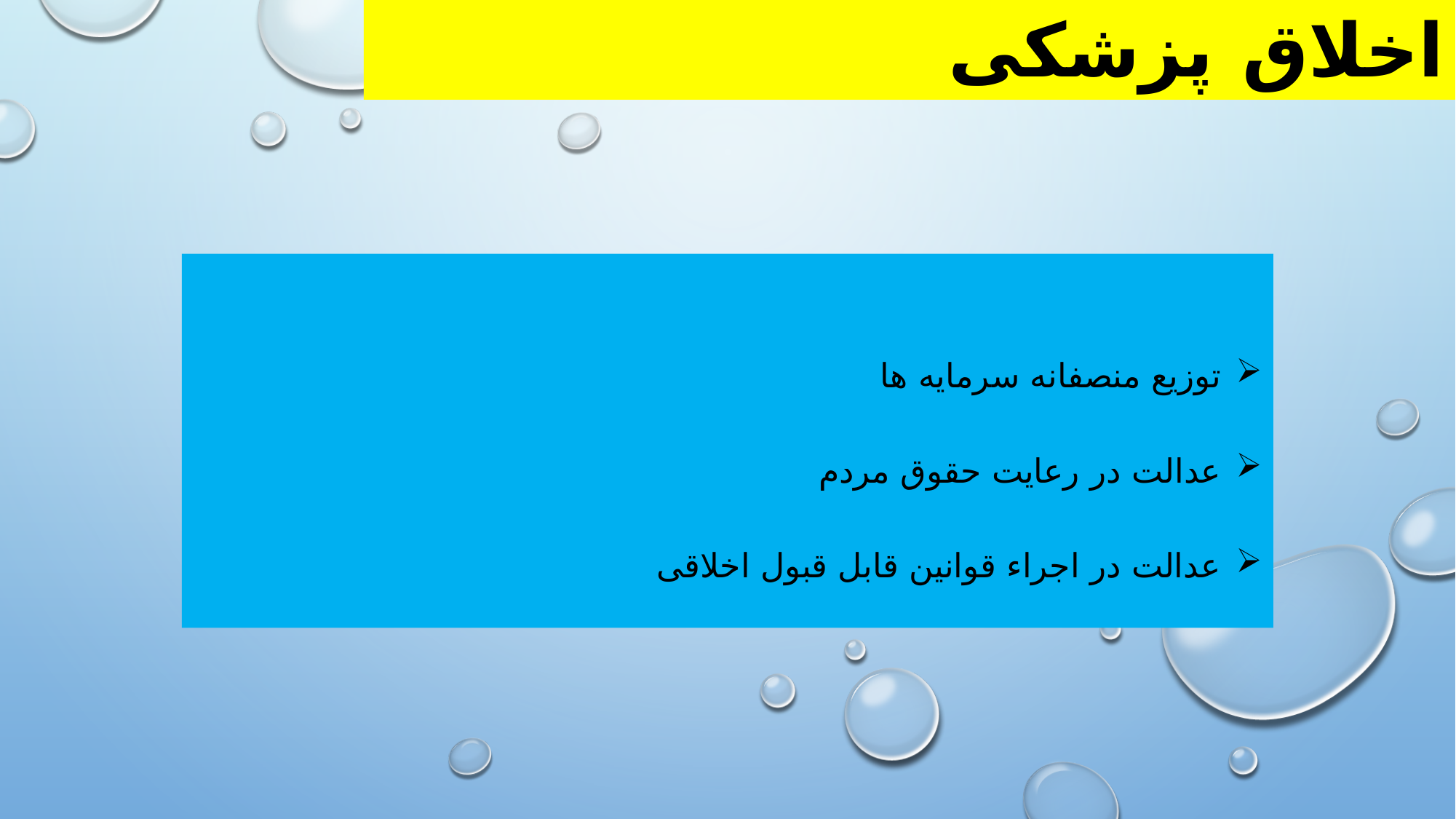

اخلاق پزشکی

توزیع منصفانه سرمایه ها
عدالت در رعایت حقوق مردم
عدالت در اجراء قوانین قابل قبول اخلاقی